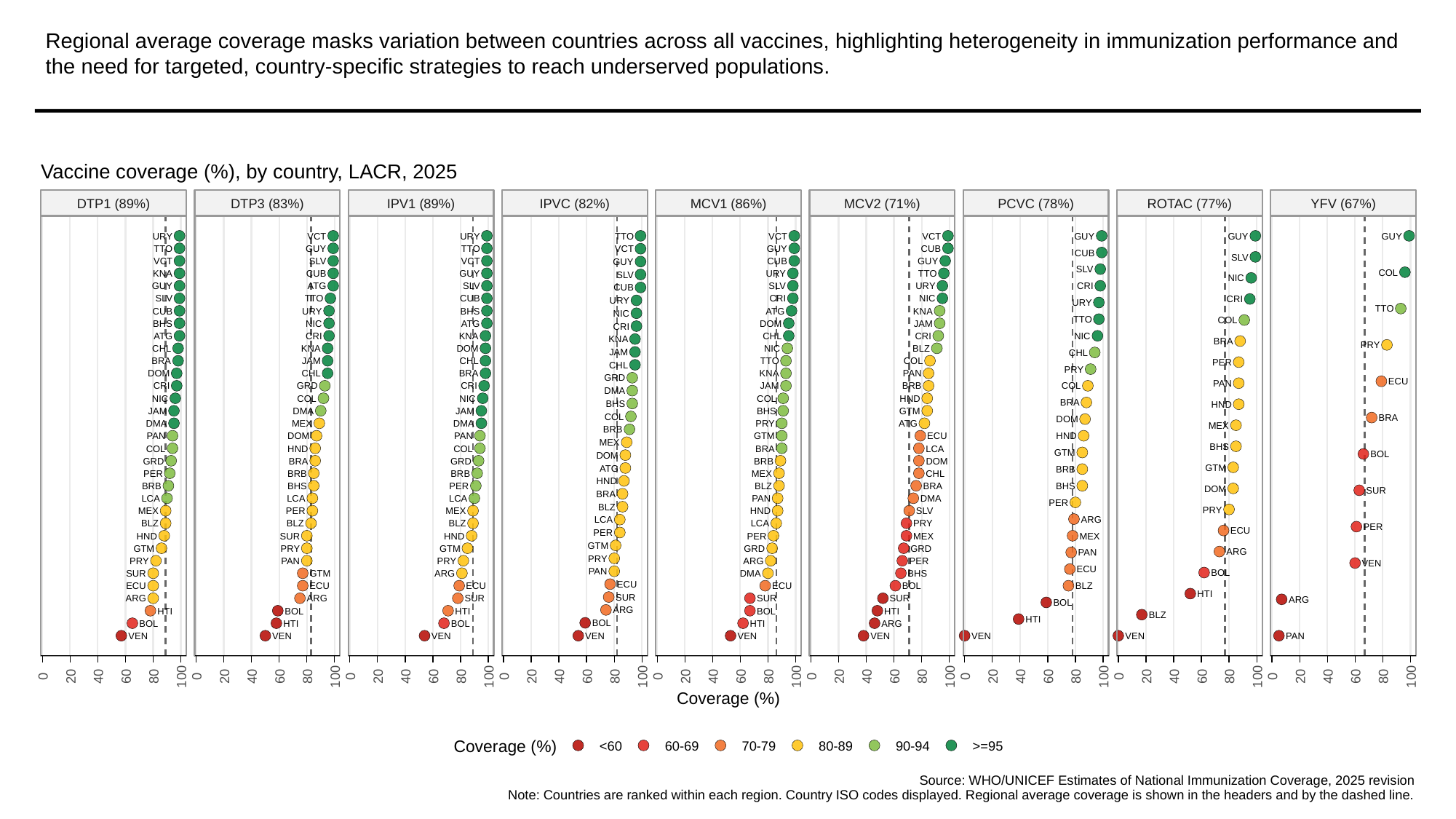

# Regional average coverage masks variation between countries across all vaccines, highlighting heterogeneity in immunization performance and the need for targeted, country-specific strategies to reach underserved populations.

Vaccine coverage (%), by country, LACR, 2025

DTP1 (89%)
DTP3 (83%)
IPV1 (89%)
IPVC (82%)
MCV1 (86%)
MCV2 (71%)
PCVC (78%)
ROTAC (77%)
YFV (67%)

URY
VCT
URY
TTO
VCT
VCT
GUY
GUY
GUY

TTO
GUY
TTO
GUY
CUB
VCT

CUB

SLV

VCT
SLV
VCT
CUB
GUY
GUY

SLV

COL

KNA
CUB
GUY
URY
TTO
SLV

NIC

GUY
ATG
SLV
SLV
URY
CRI
CUB

SLV
TTO
CUB
CRI
NIC
CRI
URY

URY

TTO

CUB
URY
BHS
ATG
KNA

NIC

TTO
COL

BHS
NIC
ATG
DOM
JAM

CRI

ATG
CRI
KNA
CHL
CRI
NIC

KNA
BRA

PRY

CHL
KNA
DOM
NIC
BLZ

JAM
CHL

BRA
JAM
CHL
TTO
COL
PER

CHL

PRY

DOM
CHL
BRA
KNA
PAN

GRD

ECU
PAN

CRI
GRD
CRI
JAM
BRB
COL

DMA

NIC
COL
NIC
COL
HND

BRA
BHS
HND

JAM
DMA
JAM
BHS
GTM

COL

BRA
DOM

DMA
MEX
DMA
PRY
ATG
MEX

BRB

PAN
DOM
PAN
GTM
ECU
HND

MEX

BHS
COL
HND
COL
BRA
LCA

GTM

BOL
DOM

GRD
BRA
GRD
BRB
DOM

GTM
ATG
BRB

PER
BRB
BRB
MEX
CHL

HND

BRB
BHS
PER
BLZ
BRA
BHS

DOM
SUR

BRA

LCA
LCA
LCA
PAN
DMA

PER

BLZ

PRY
MEX
PER
MEX
HND
SLV

ARG
LCA

BLZ
BLZ
BLZ
LCA
PRY

PER

ECU
PER

HND
SUR
HND
PER
MEX
MEX

GTM

GTM
PRY
GTM
GRD
GRD

ARG
PAN

PRY

PRY
PAN
PRY
ARG
PER

VEN

ECU

PAN
BOL
SUR
GTM
ARG
DMA
BHS

ECU
ECU
ECU
ECU
ECU
BOL
BLZ

HTI

SUR

ARG
ARG
SUR
SUR
SUR
ARG

BOL

ARG
HTI
BOL
HTI
BOL
HTI

BLZ

HTI

BOL
BOL
HTI
BOL
HTI
ARG

VEN
VEN
VEN
VEN
VEN
VEN
VEN
VEN
PAN

0
20
40
60
80
100
0
20
40
60
80
100
0
20
40
60
80
100
0
20
40
60
80
100
0
20
40
60
80
100
0
20
40
60
80
100
0
20
40
60
80
100
0
20
40
60
80
100
0
20
40
60
80
100
Coverage (%)
Coverage (%)

<60
60-69
70-79
80-89
90-94
>=95
Source: WHO/UNICEF Estimates of National Immunization Coverage, 2025 revision
Note: Countries are ranked within each region. Country ISO codes displayed. Regional average coverage is shown in the headers and by the dashed line.